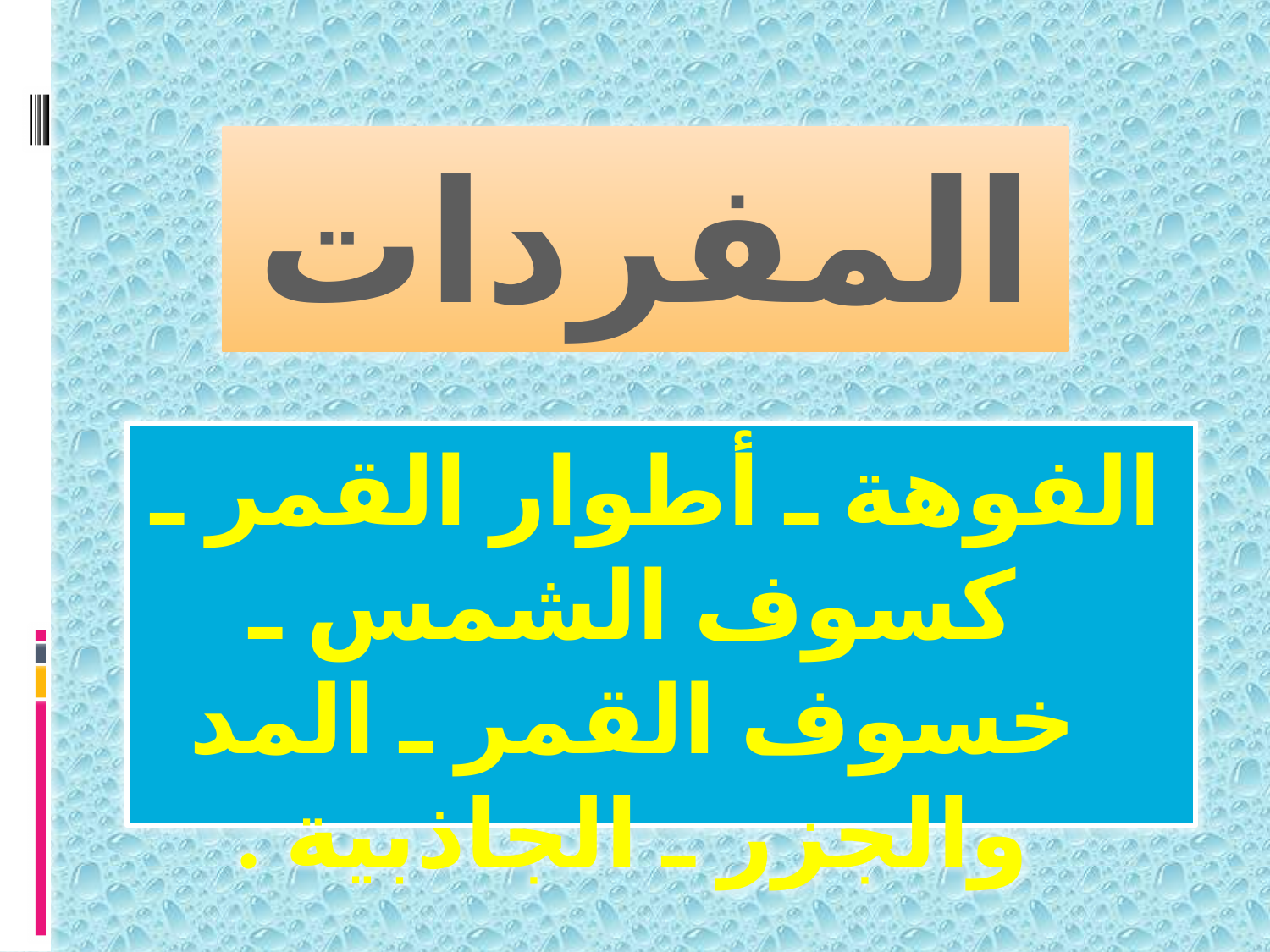

المفردات
الفوهة ـ أطوار القمر ـ كسوف الشمس ـ خسوف القمر ـ المد والجزر ـ الجاذبية .